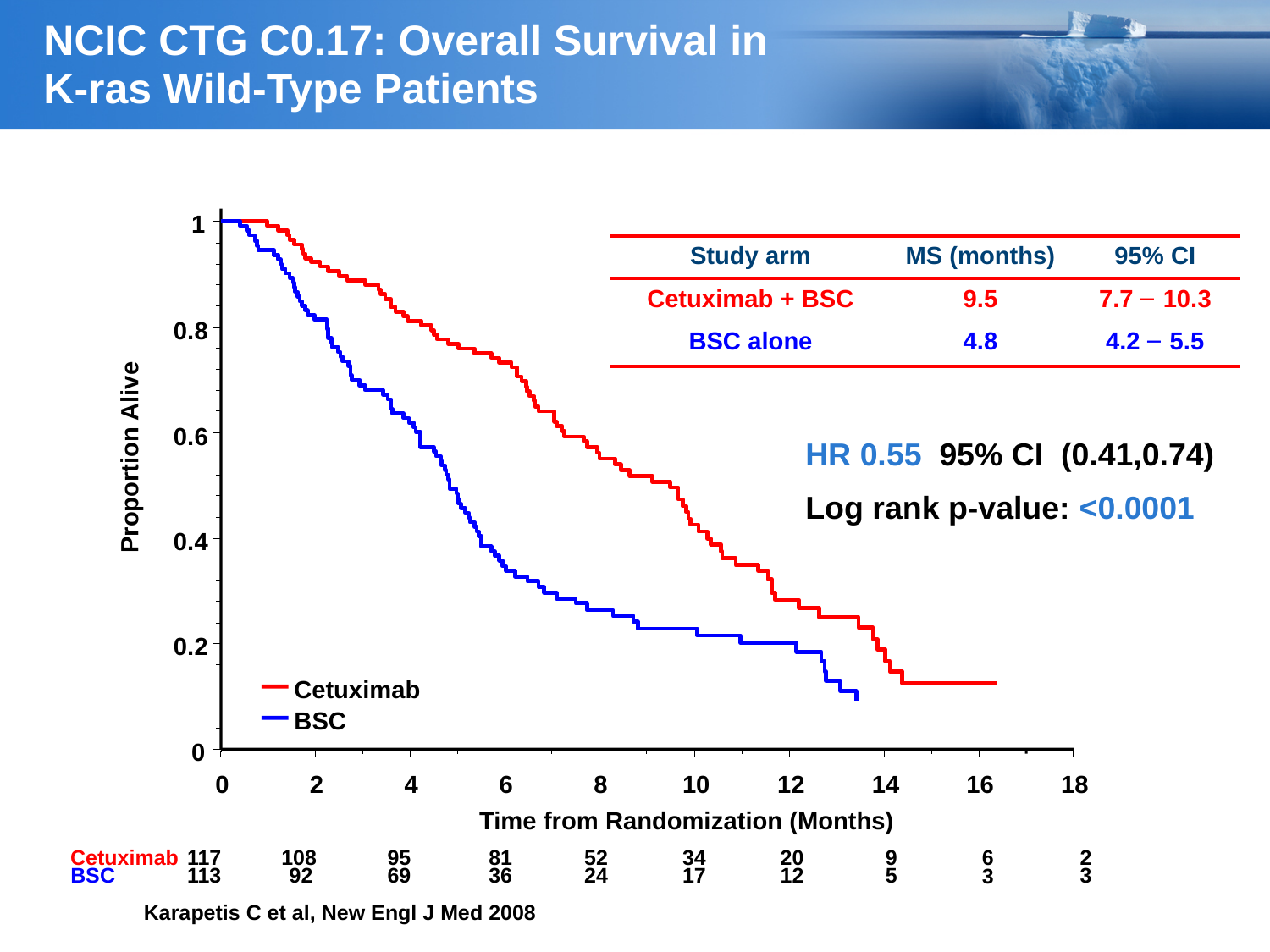

# NCIC CTG C0.17: Overall Survival in K-ras Wild-Type Patients

1

0.8
0.6
Proportion Alive
0.4
0.2
Cetuximab

BSC

0

0
2
4
6
8
10
12
14
16
18
Time from Randomization (Months)
| Study arm | MS (months) | 95% CI |
| --- | --- | --- |
| Cetuximab + BSC | 9.5 | 7.7 – 10.3 |
| BSC alone | 4.8 | 4.2 – 5.5 |
HR 0.55  95% CI  (0.41,0.74)
Log rank p-value: <0.0001
Cetuximab
117
108
95
81
52
34
20
9
6
2
113
92
69
36
24
17
12
5
3
BSC
3
Karapetis C et al, New Engl J Med 2008